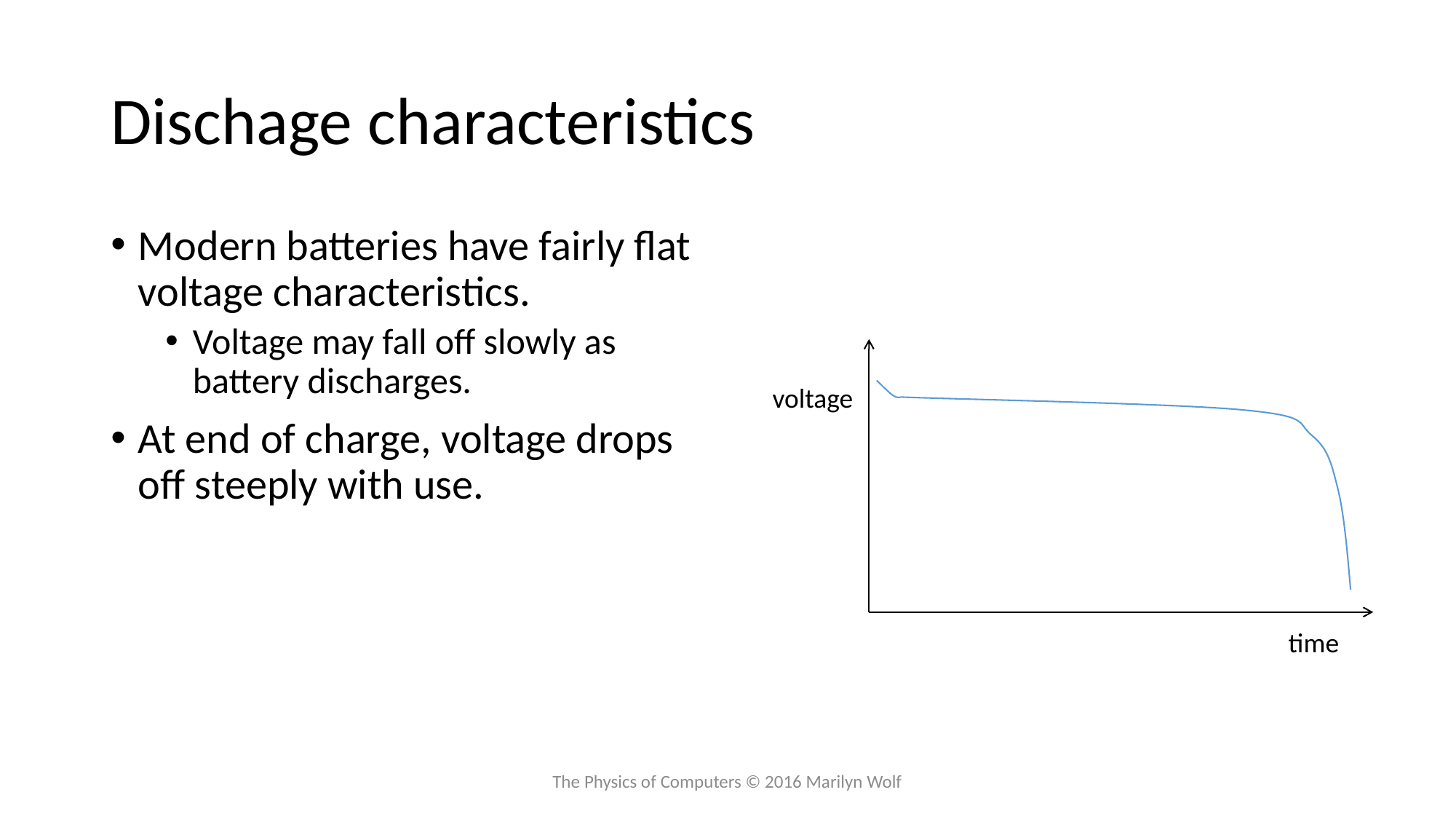

# Dischage characteristics
Modern batteries have fairly flat voltage characteristics.
Voltage may fall off slowly as battery discharges.
At end of charge, voltage drops off steeply with use.
voltage

time
The Physics of Computers © 2016 Marilyn Wolf